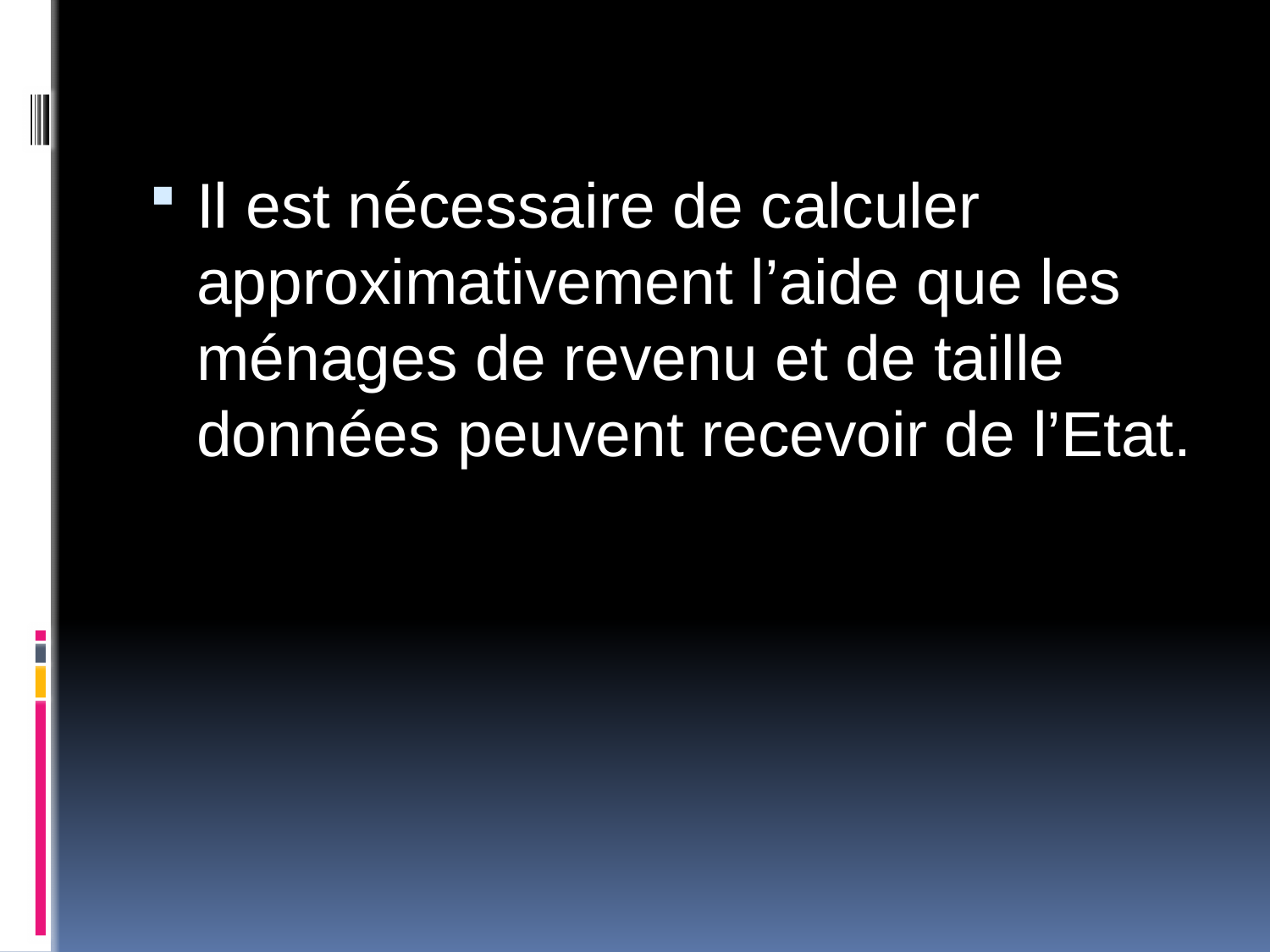

#
Il est nécessaire de calculer approximativement l’aide que les ménages de revenu et de taille données peuvent recevoir de l’Etat.